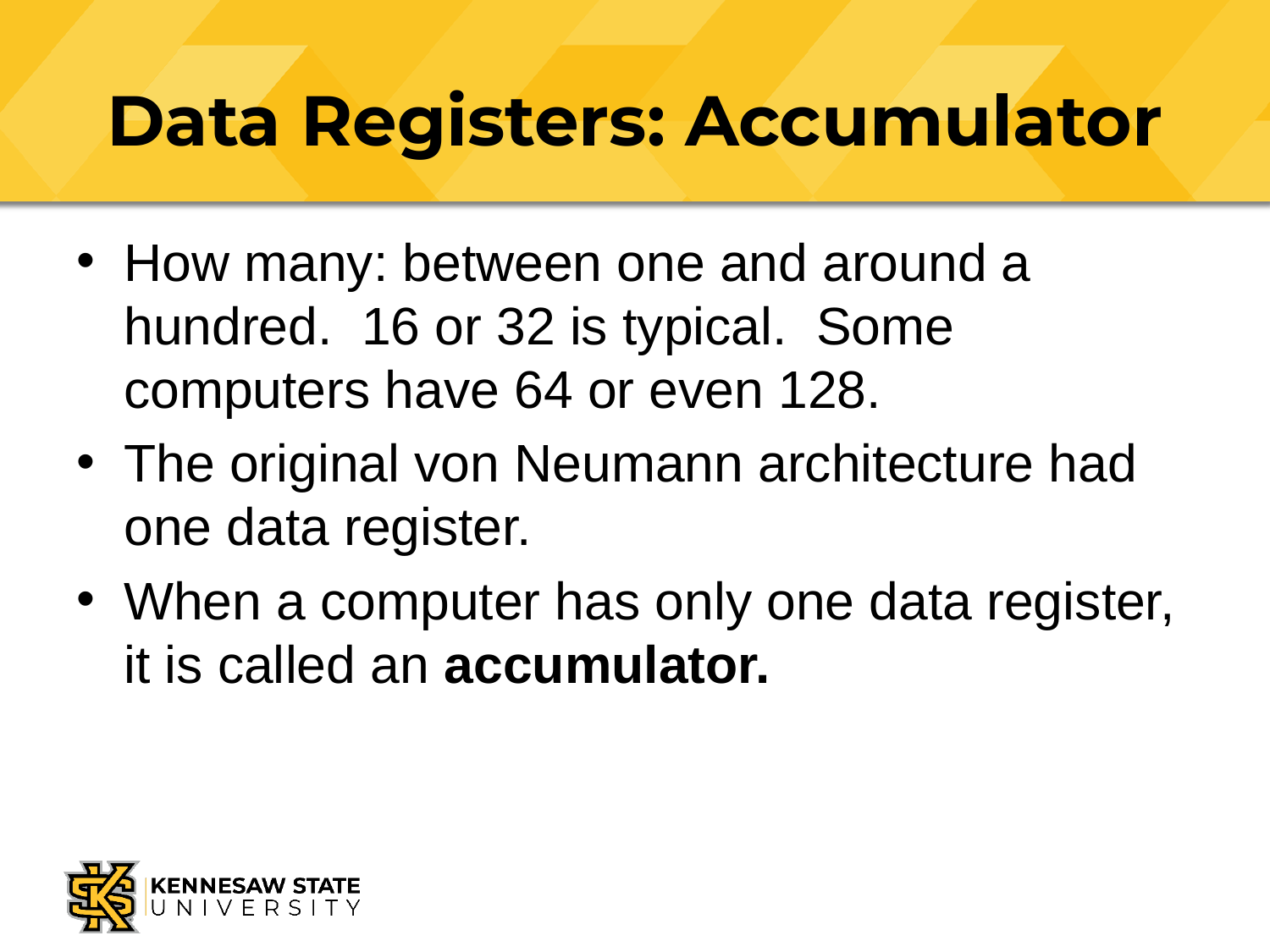

# Data Registers: Accumulator
How many: between one and around a hundred.  16 or 32 is typical.  Some computers have 64 or even 128.
The original von Neumann architecture had one data register.
When a computer has only one data register, it is called an accumulator.